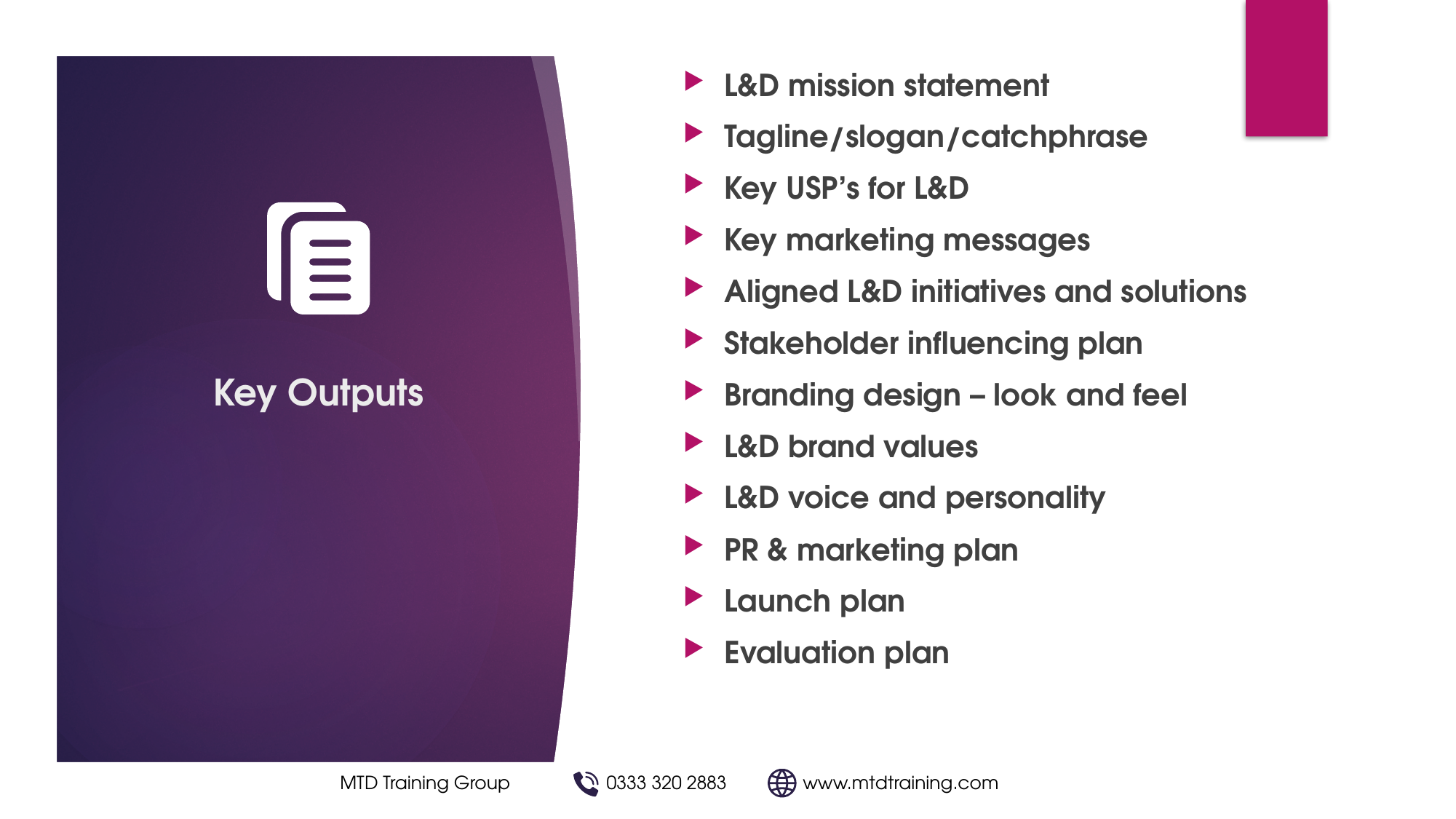

# Key Outputs
L&D mission statement
Tagline/slogan/catchphrase
Key USP’s for L&D
Key marketing messages
Aligned L&D initiatives and solutions
Stakeholder influencing plan
Branding design – look and feel
L&D brand values
L&D voice and personality
PR & marketing plan
Launch plan
Evaluation plan